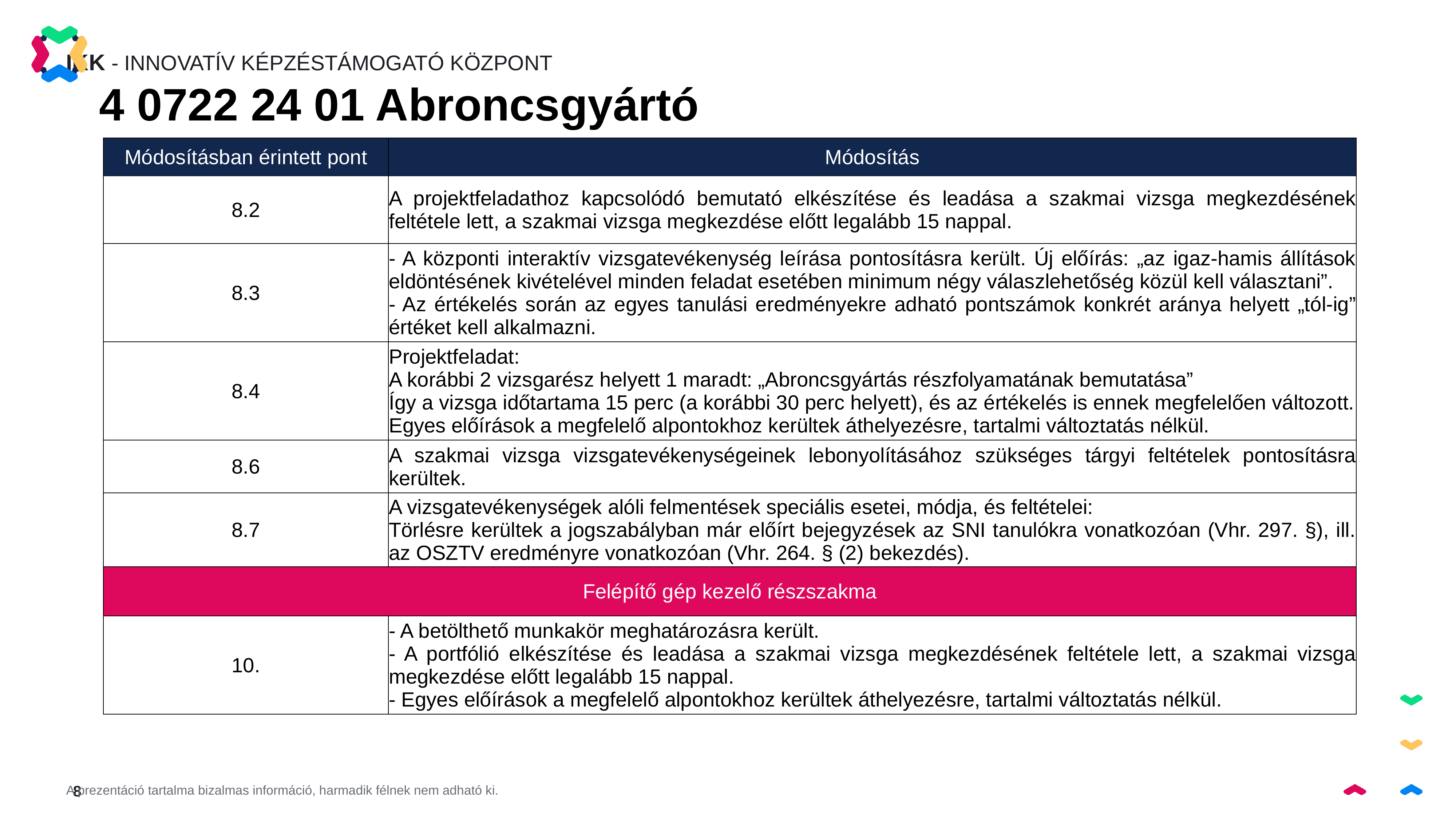

4 0722 24 01 Abroncsgyártó
| Módosításban érintett pont | Módosítás |
| --- | --- |
| 8.2 | A projektfeladathoz kapcsolódó bemutató elkészítése és leadása a szakmai vizsga megkezdésének feltétele lett, a szakmai vizsga megkezdése előtt legalább 15 nappal. |
| 8.3 | - A központi interaktív vizsgatevékenység leírása pontosításra került. Új előírás: „az igaz-hamis állítások eldöntésének kivételével minden feladat esetében minimum négy válaszlehetőség közül kell választani”. - Az értékelés során az egyes tanulási eredményekre adható pontszámok konkrét aránya helyett „tól-ig” értéket kell alkalmazni. |
| 8.4 | Projektfeladat: A korábbi 2 vizsgarész helyett 1 maradt: „Abroncsgyártás részfolyamatának bemutatása” Így a vizsga időtartama 15 perc (a korábbi 30 perc helyett), és az értékelés is ennek megfelelően változott. Egyes előírások a megfelelő alpontokhoz kerültek áthelyezésre, tartalmi változtatás nélkül. |
| 8.6 | A szakmai vizsga vizsgatevékenységeinek lebonyolításához szükséges tárgyi feltételek pontosításra kerültek. |
| 8.7 | A vizsgatevékenységek alóli felmentések speciális esetei, módja, és feltételei: Törlésre kerültek a jogszabályban már előírt bejegyzések az SNI tanulókra vonatkozóan (Vhr. 297. §), ill. az OSZTV eredményre vonatkozóan (Vhr. 264. § (2) bekezdés). |
| Felépítő gép kezelő részszakma |  |
| 10. | - A betölthető munkakör meghatározásra került. - A portfólió elkészítése és leadása a szakmai vizsga megkezdésének feltétele lett, a szakmai vizsga megkezdése előtt legalább 15 nappal. - Egyes előírások a megfelelő alpontokhoz kerültek áthelyezésre, tartalmi változtatás nélkül. |